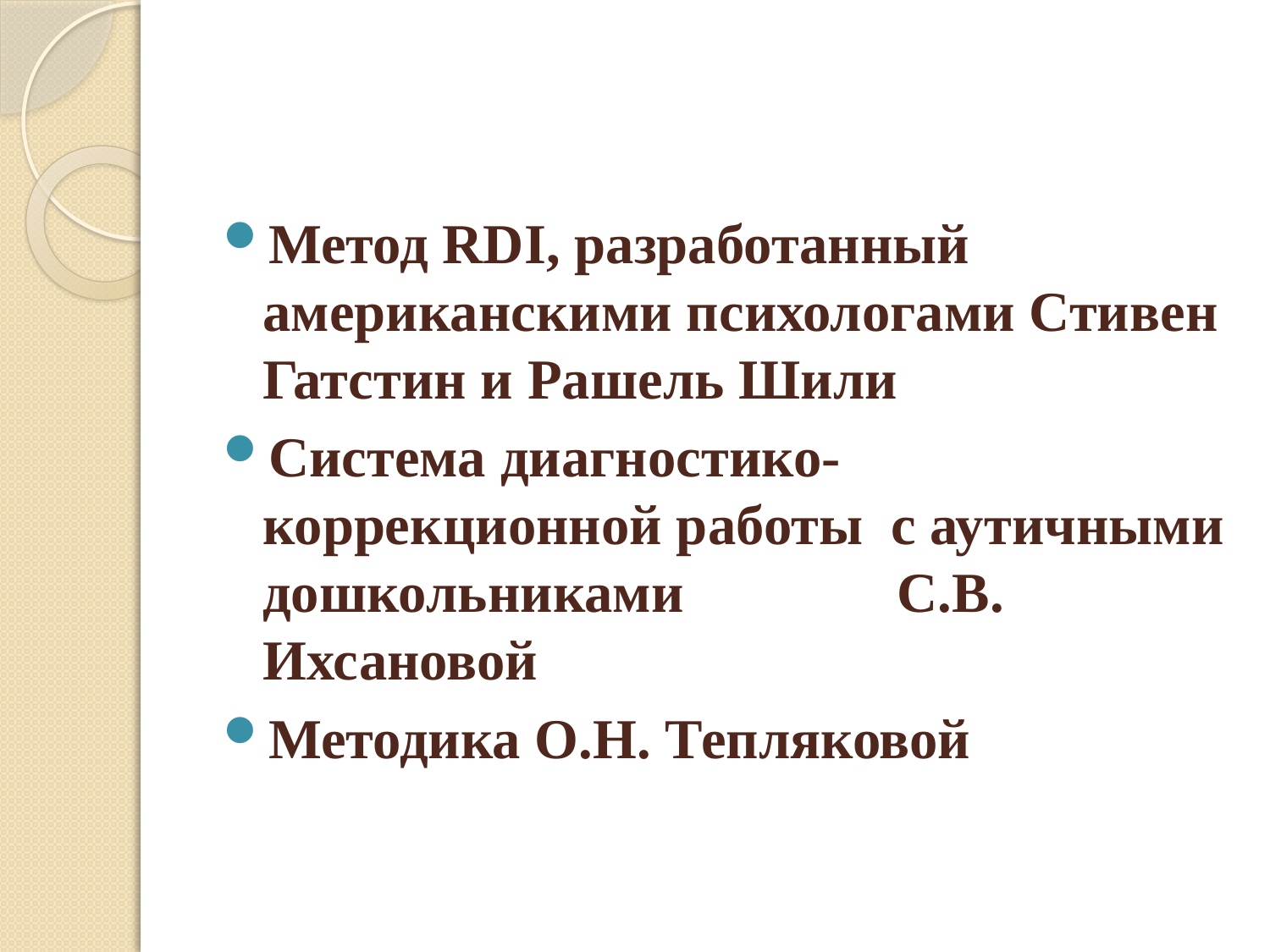

#
Метод RDI, разработанный американскими психологами Стивен Гатстин и Рашель Шили
Cистема диагностико-коррекционной работы  с аутичными дошкольниками               С.В. Ихсановой
Методика О.Н. Тепляковой